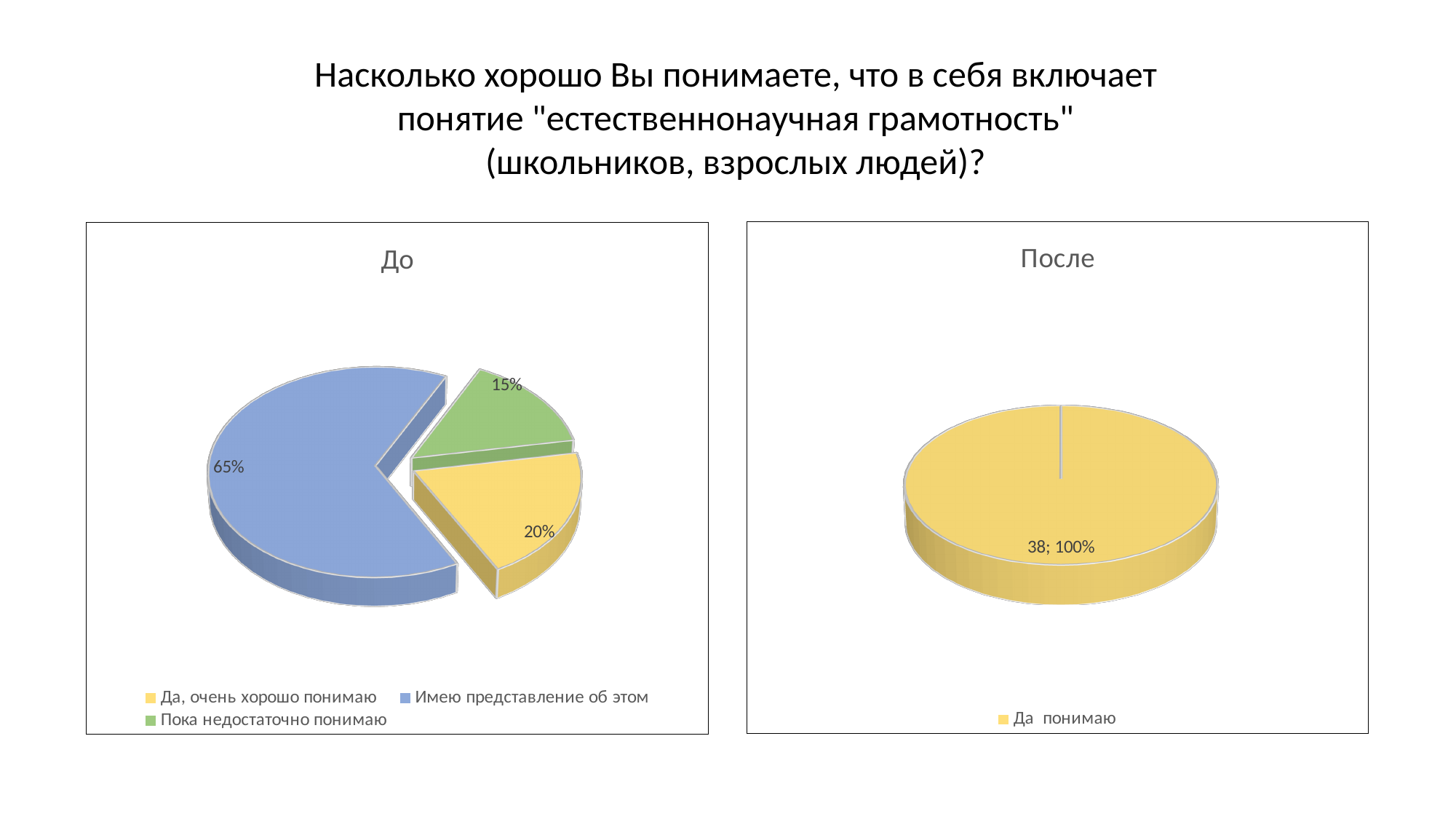

Насколько хорошо Вы понимаете, что в себя включает понятие "естественнонаучная грамотность" (школьников, взрослых людей)?

[unsupported chart]

[unsupported chart]